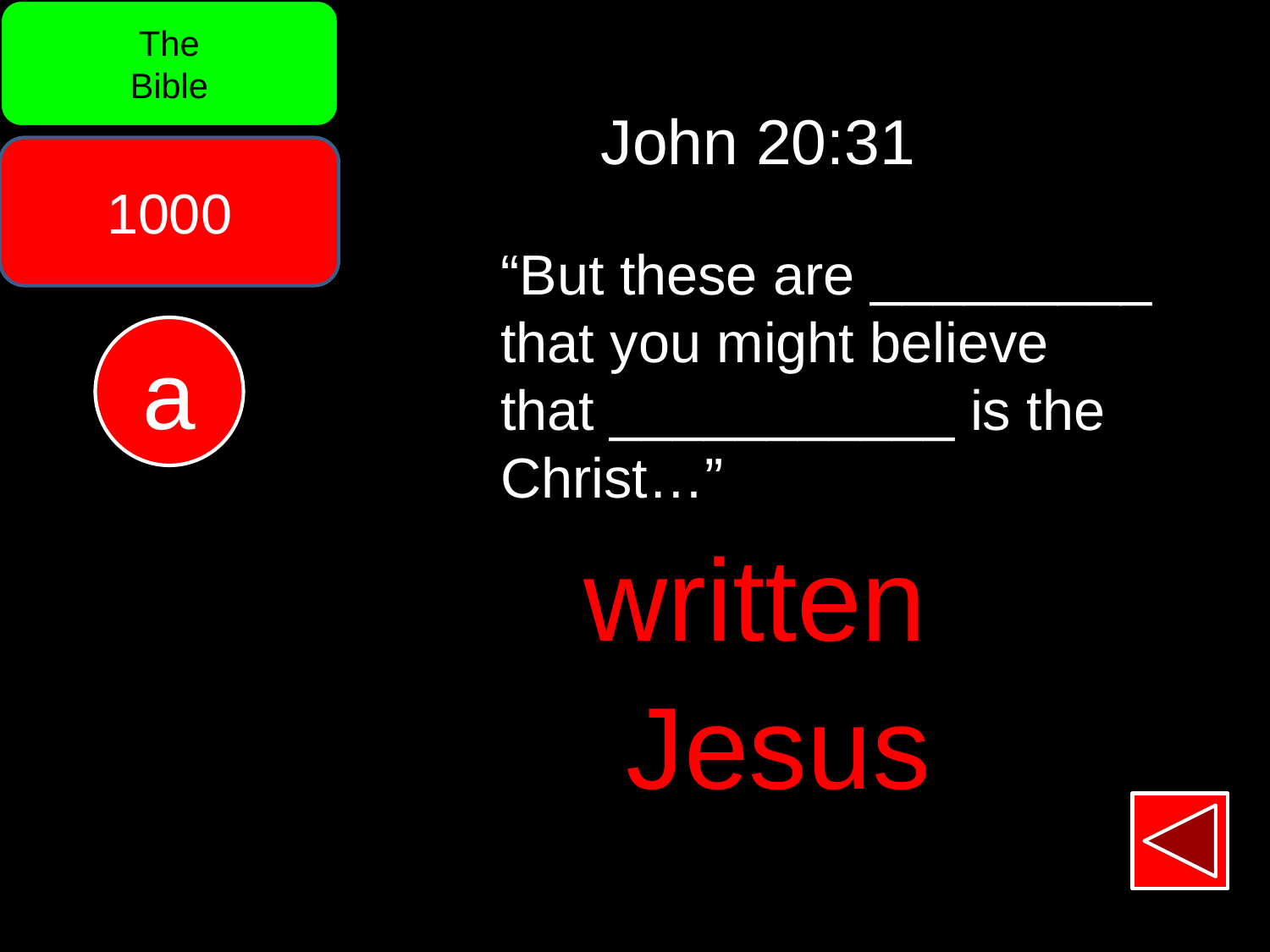

The
Bible
John 20:31
1000
“But these are _________
that you might believe
that ___________ is the
Christ…”
a
written
Jesus